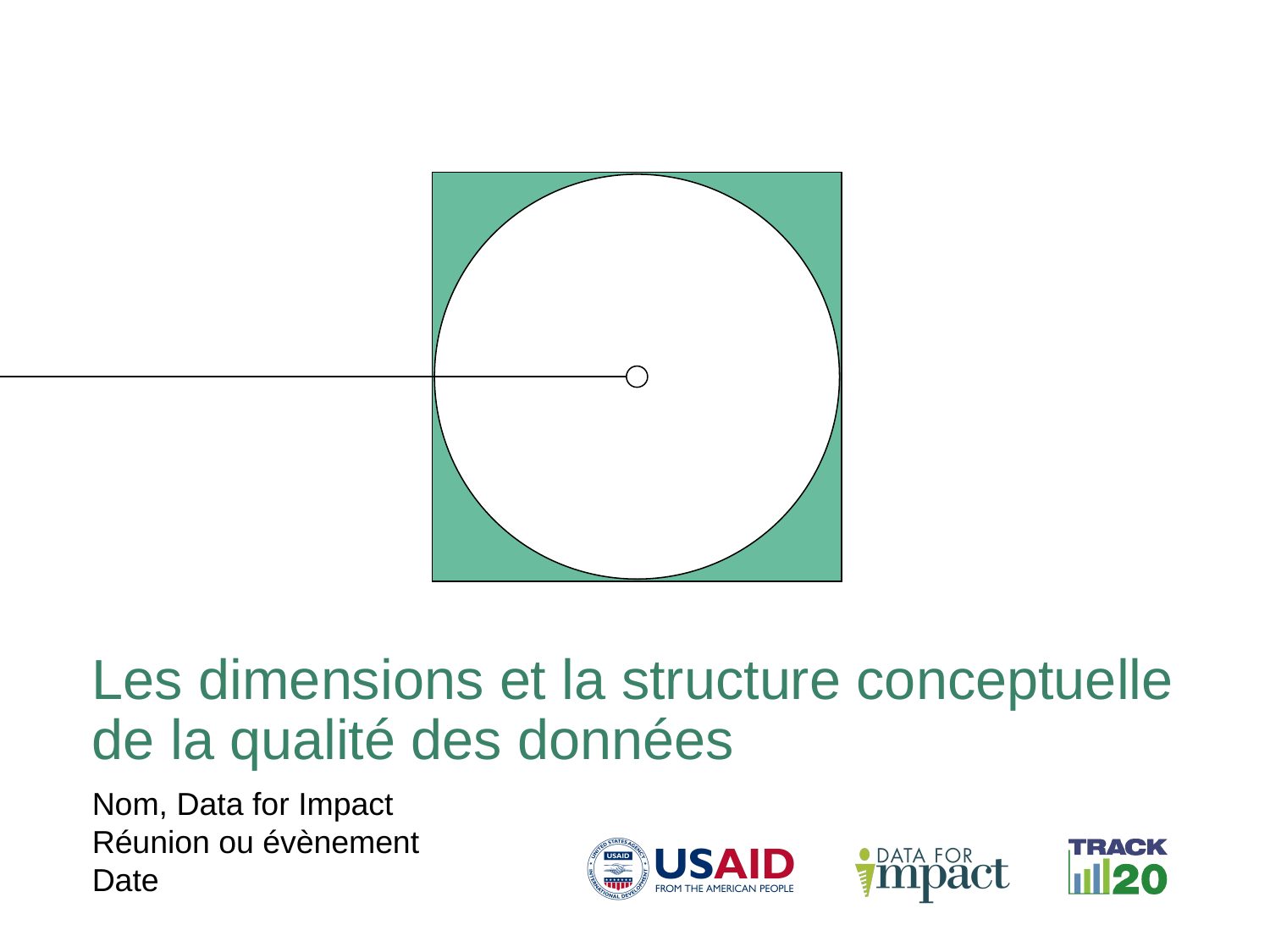

Les dimensions et la structure conceptuelle de la qualité des données
Nom, Data for Impact
Réunion ou évènement
Date